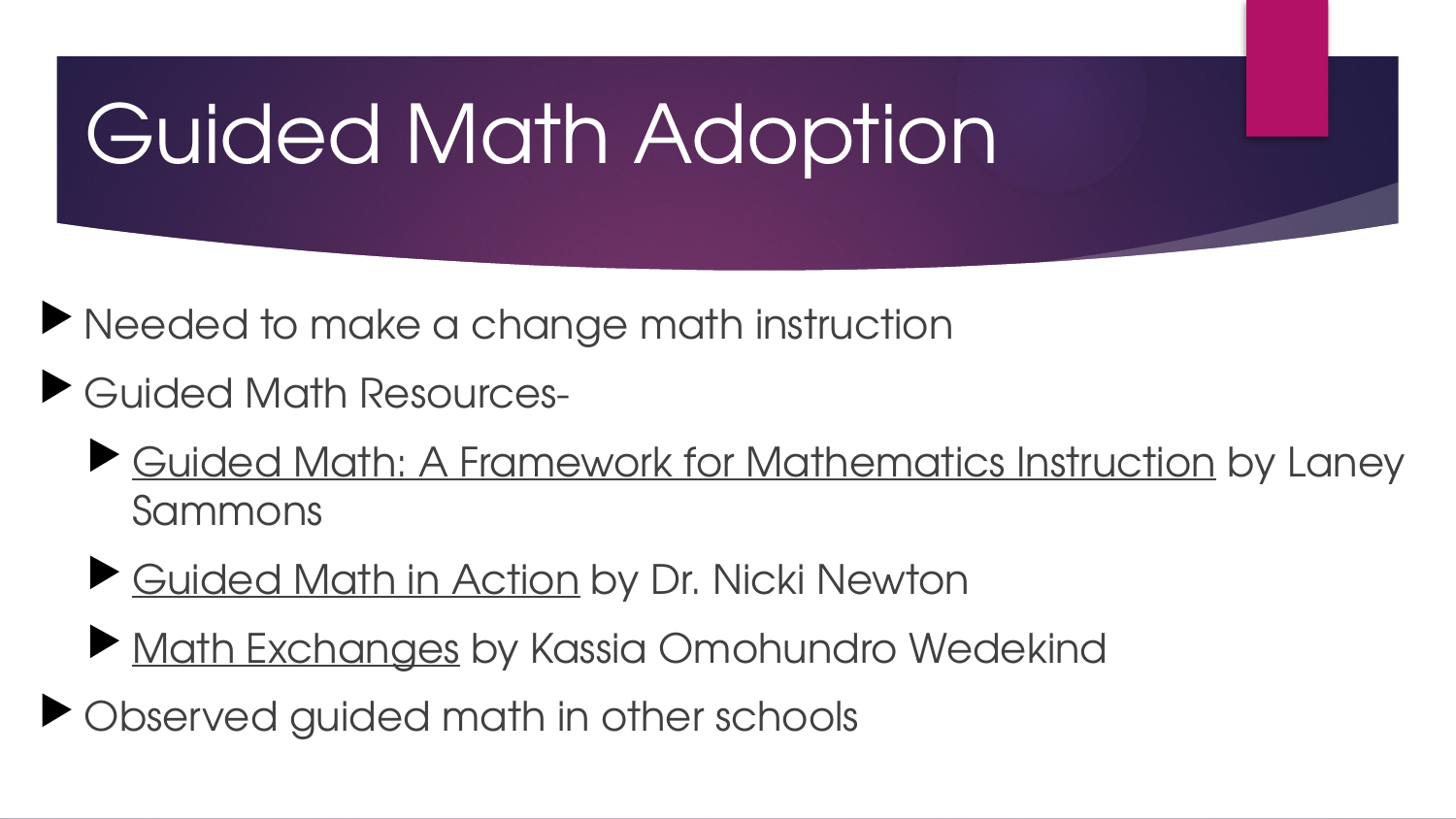

# Guided Math Adoption
Needed to make a change math instruction
Guided Math Resources-
Guided Math: A Framework for Mathematics Instruction by Laney Sammons
Guided Math in Action by Dr. Nicki Newton
Math Exchanges by Kassia Omohundro Wedekind
Observed guided math in other schools